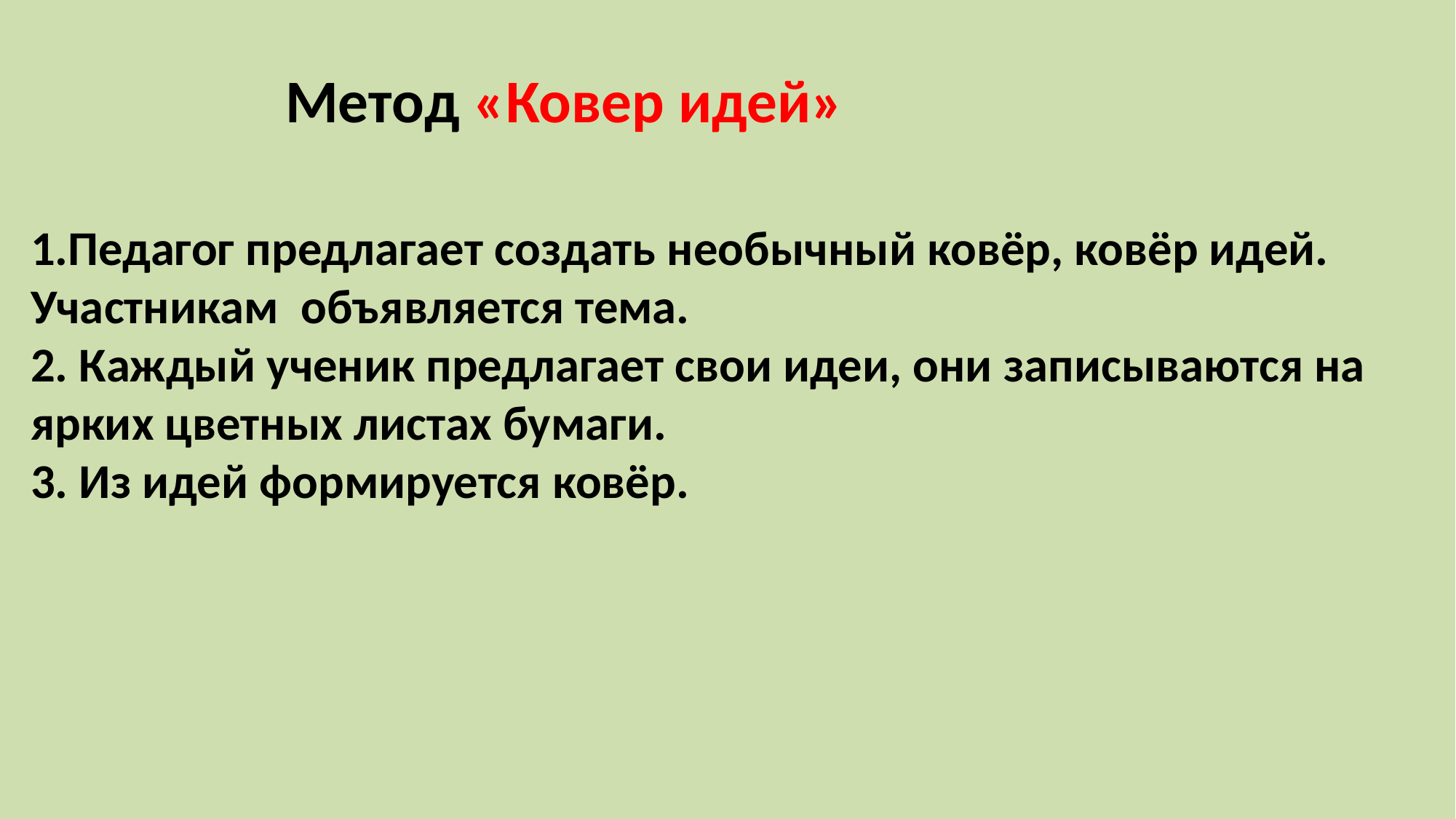

Метод «Ковер идей»

1.Педагог предлагает создать необычный ковёр, ковёр идей. Участникам  объявляется тема.
2. Каждый ученик предлагает свои идеи, они записываются на ярких цветных листах бумаги.
3. Из идей формируется ковёр.